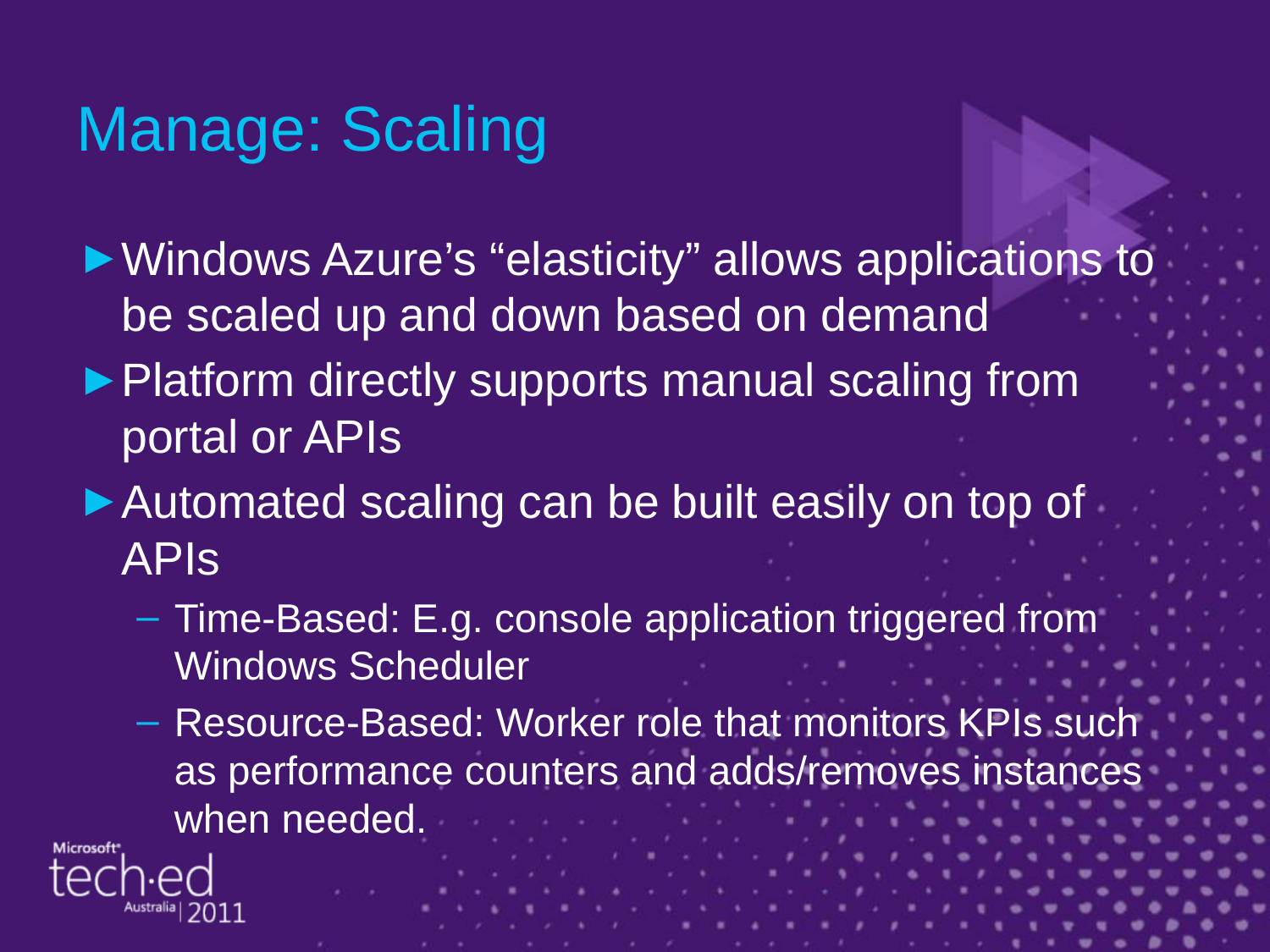

# Manage: Scaling
Windows Azure’s “elasticity” allows applications to be scaled up and down based on demand
Platform directly supports manual scaling from portal or APIs
Automated scaling can be built easily on top of APIs
Time-Based: E.g. console application triggered from Windows Scheduler
Resource-Based: Worker role that monitors KPIs such as performance counters and adds/removes instances when needed.